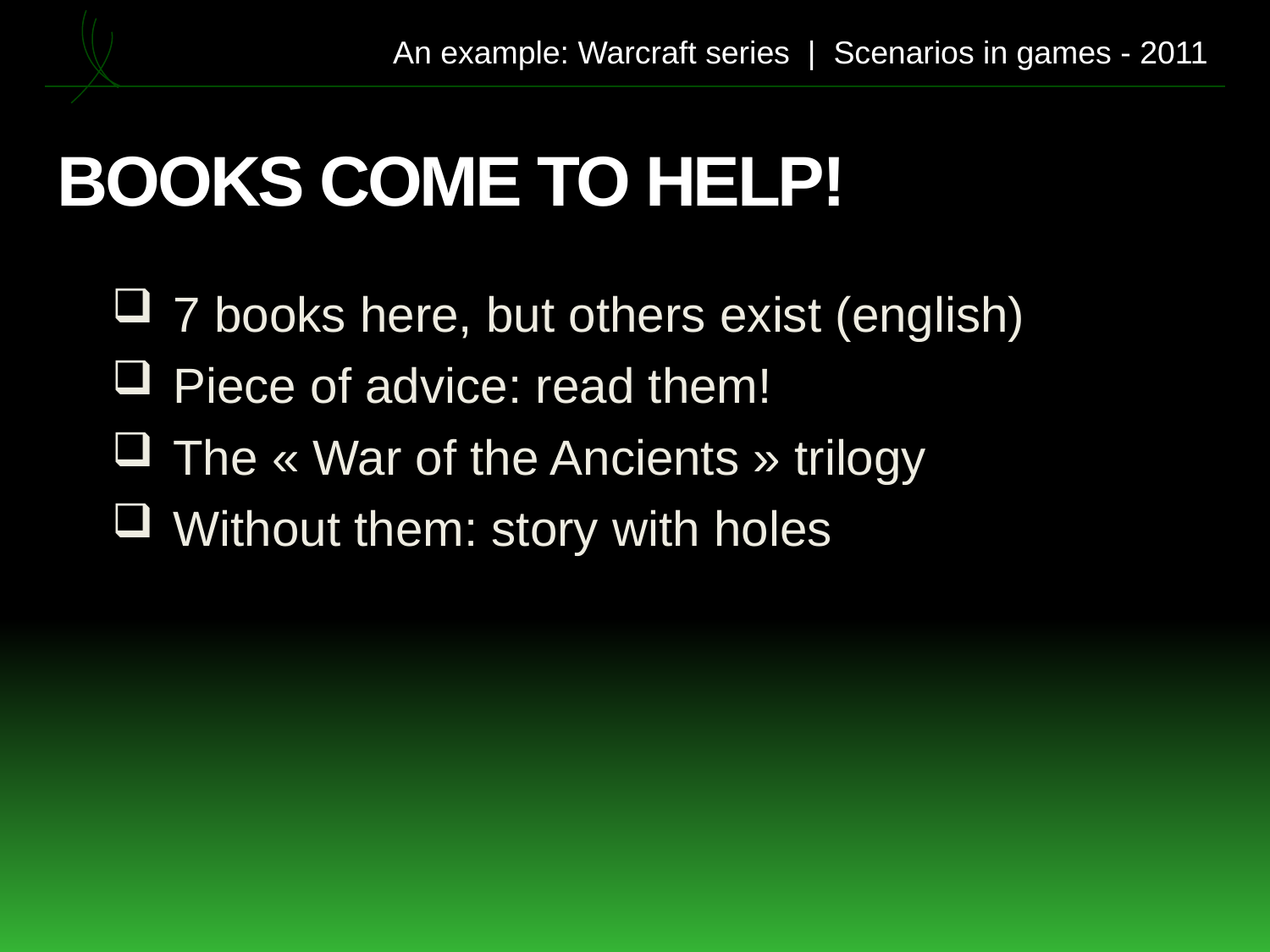

An example: Warcraft series  |  Scenarios in games - 2011
# Books come to help!
 7 books here, but others exist (english)
 Piece of advice: read them!
 The « War of the Ancients » trilogy
 Without them: story with holes